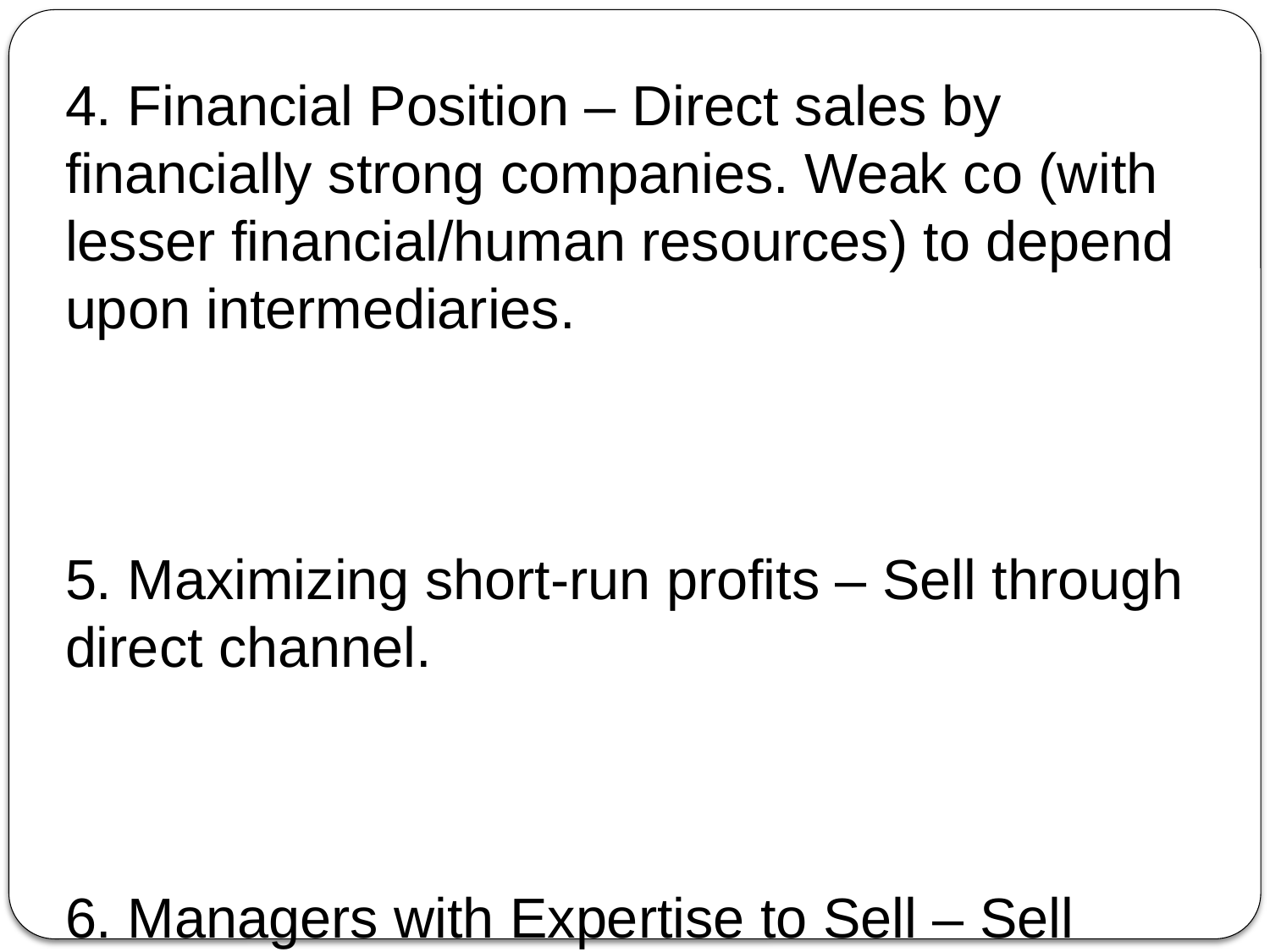

4. Financial Position – Direct sales by financially strong companies. Weak co (with lesser financial/human resources) to depend upon intermediaries.

5. Maximizing short-run profits – Sell through direct channel.

6. Managers with Expertise to Sell – Sell direct.